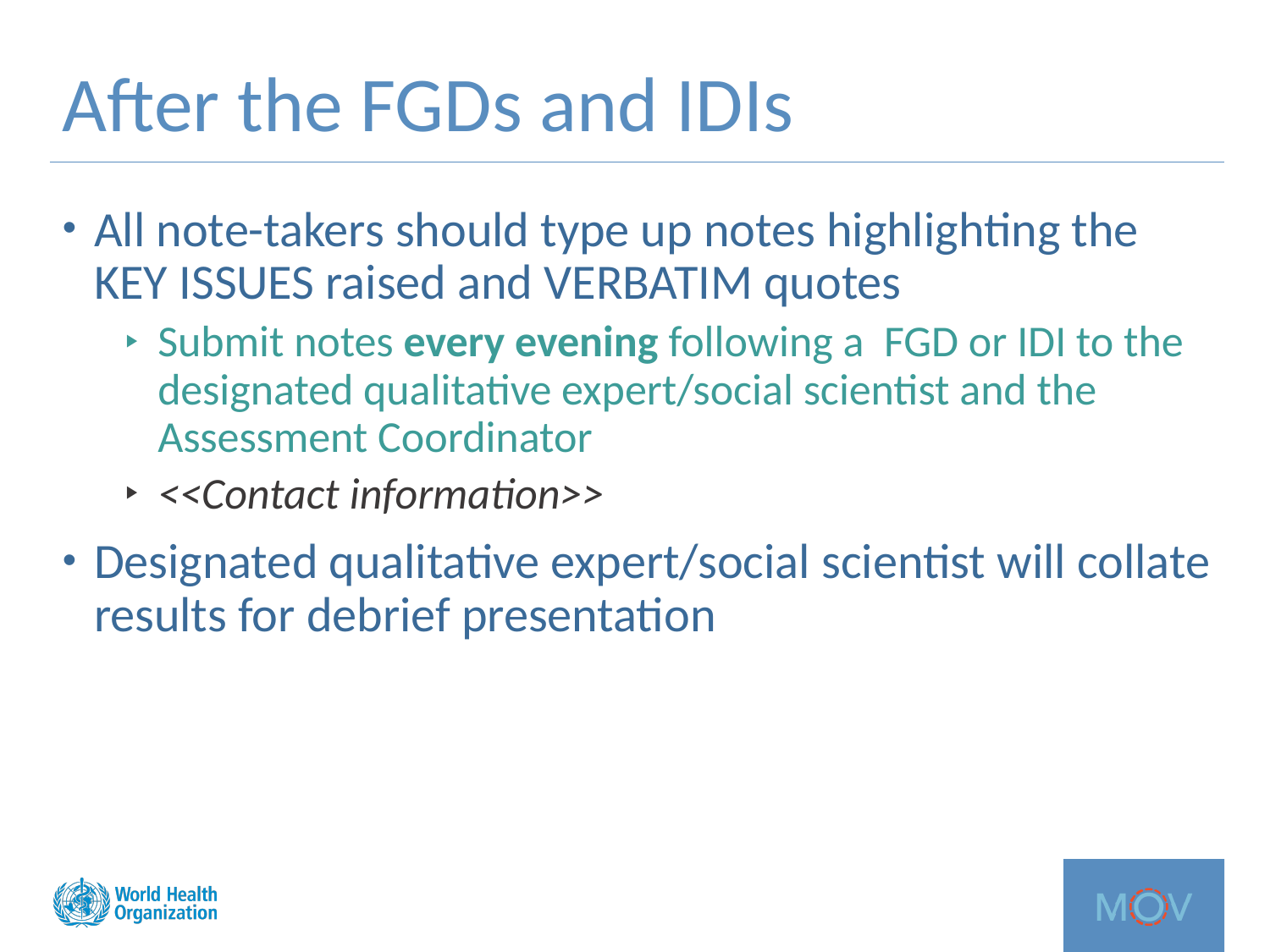

# After the FGDs and IDIs
All note-takers should type up notes highlighting the KEY ISSUES raised and VERBATIM quotes
Submit notes every evening following a  FGD or IDI to the designated qualitative expert/social scientist and the Assessment Coordinator
<<Contact information>>
Designated qualitative expert/social scientist will collate results for debrief presentation